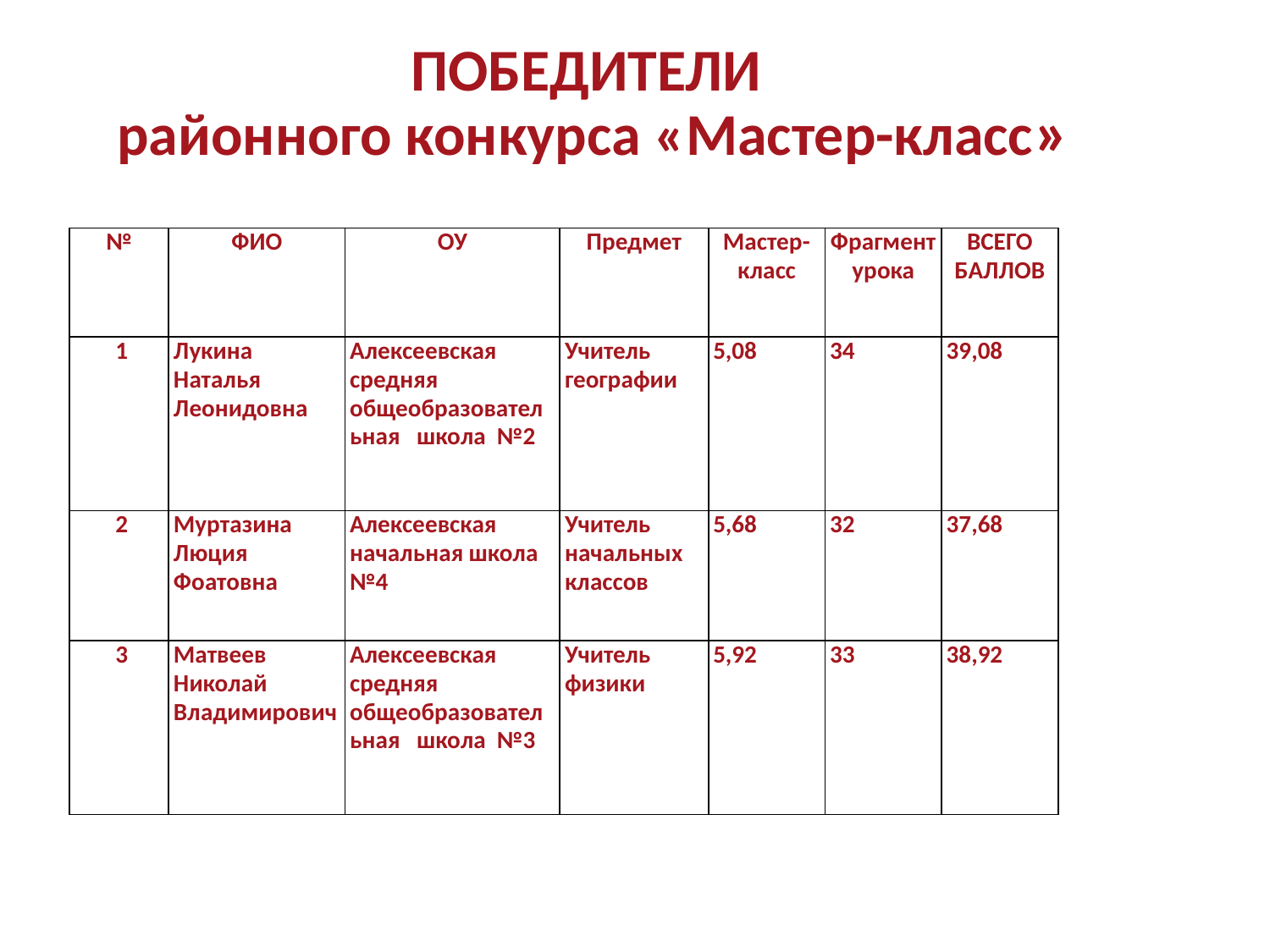

ПОБЕДИТЕЛИ
 районного конкурса «Мастер-класс»
| № | ФИО | ОУ | Предмет | Мастер-класс | Фрагмент урока | ВСЕГО БАЛЛОВ |
| --- | --- | --- | --- | --- | --- | --- |
| 1 | Лукина Наталья Леонидовна | Алексеевская средняя общеобразовательная школа №2 | Учитель географии | 5,08 | 34 | 39,08 |
| 2 | Муртазина Люция Фоатовна | Алексеевская начальная школа №4 | Учитель начальных классов | 5,68 | 32 | 37,68 |
| 3 | Матвеев Николай Владимирович | Алексеевская средняя общеобразовательная школа №3 | Учитель физики | 5,92 | 33 | 38,92 |